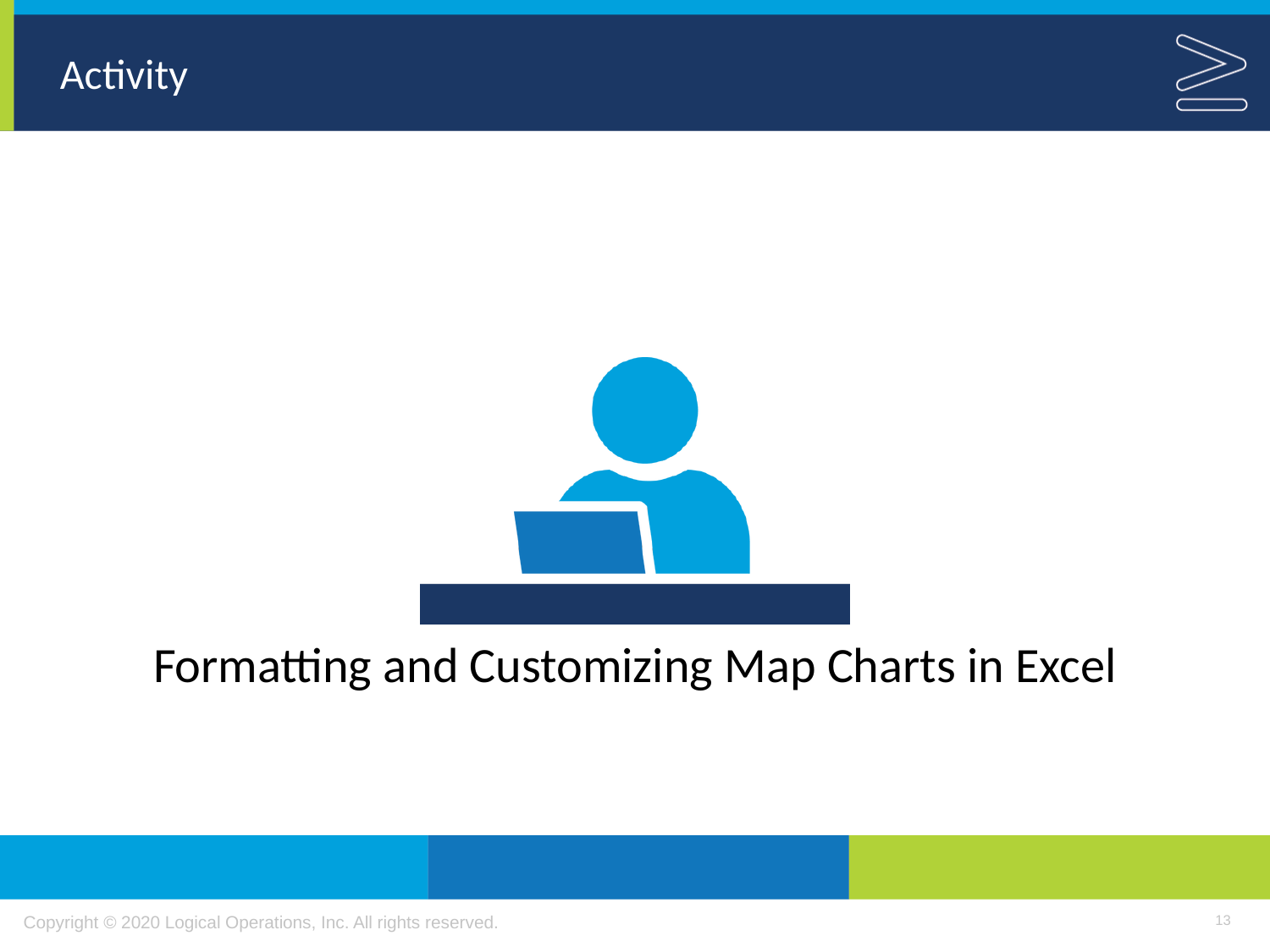

Formatting and Customizing Map Charts in Excel
13